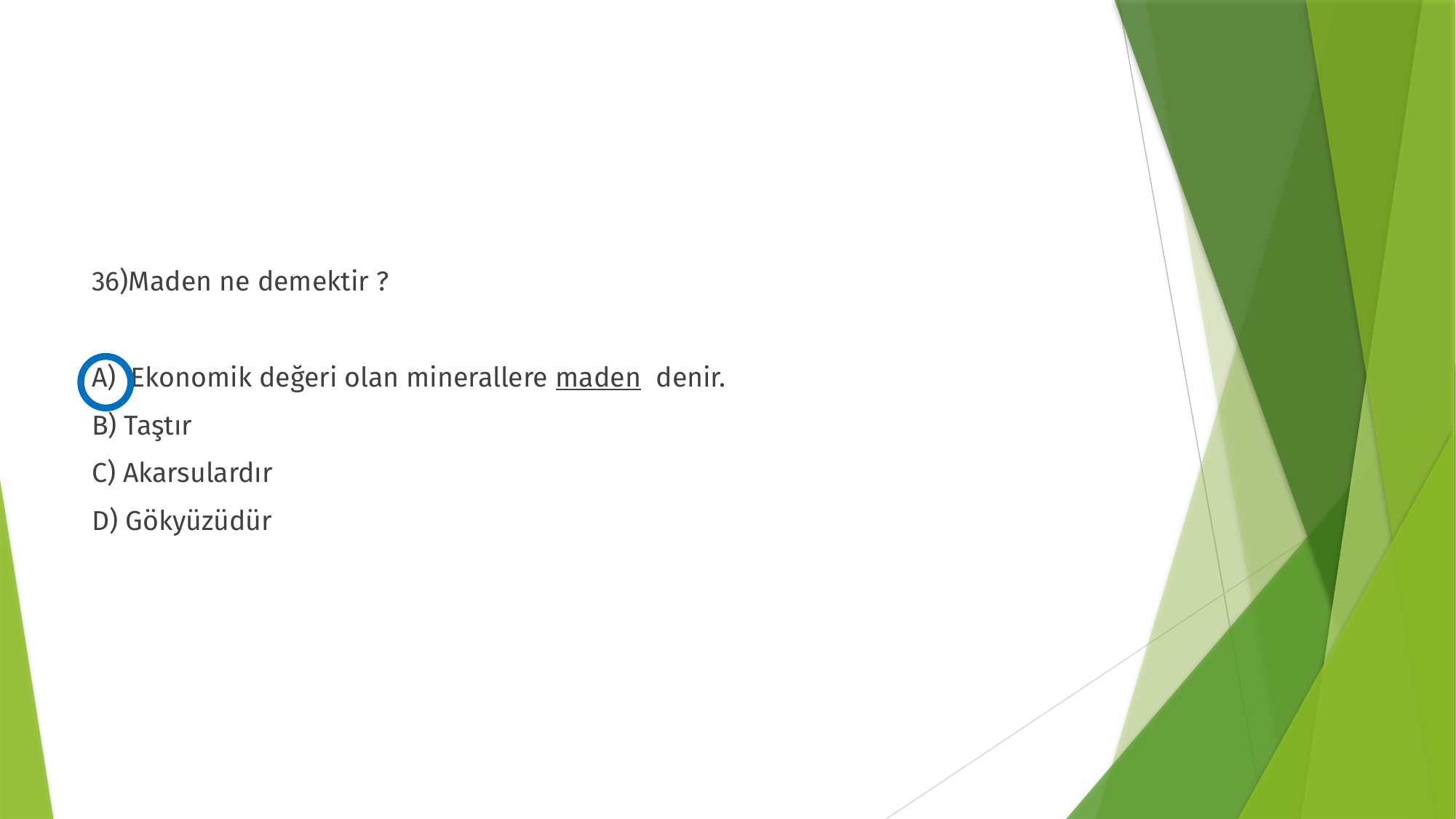

#
36)Maden ne demektir ?

A)  Ekonomik değeri olan minerallere maden  denir.
B) Taştır
C) Akarsulardır
D) Gökyüzüdür